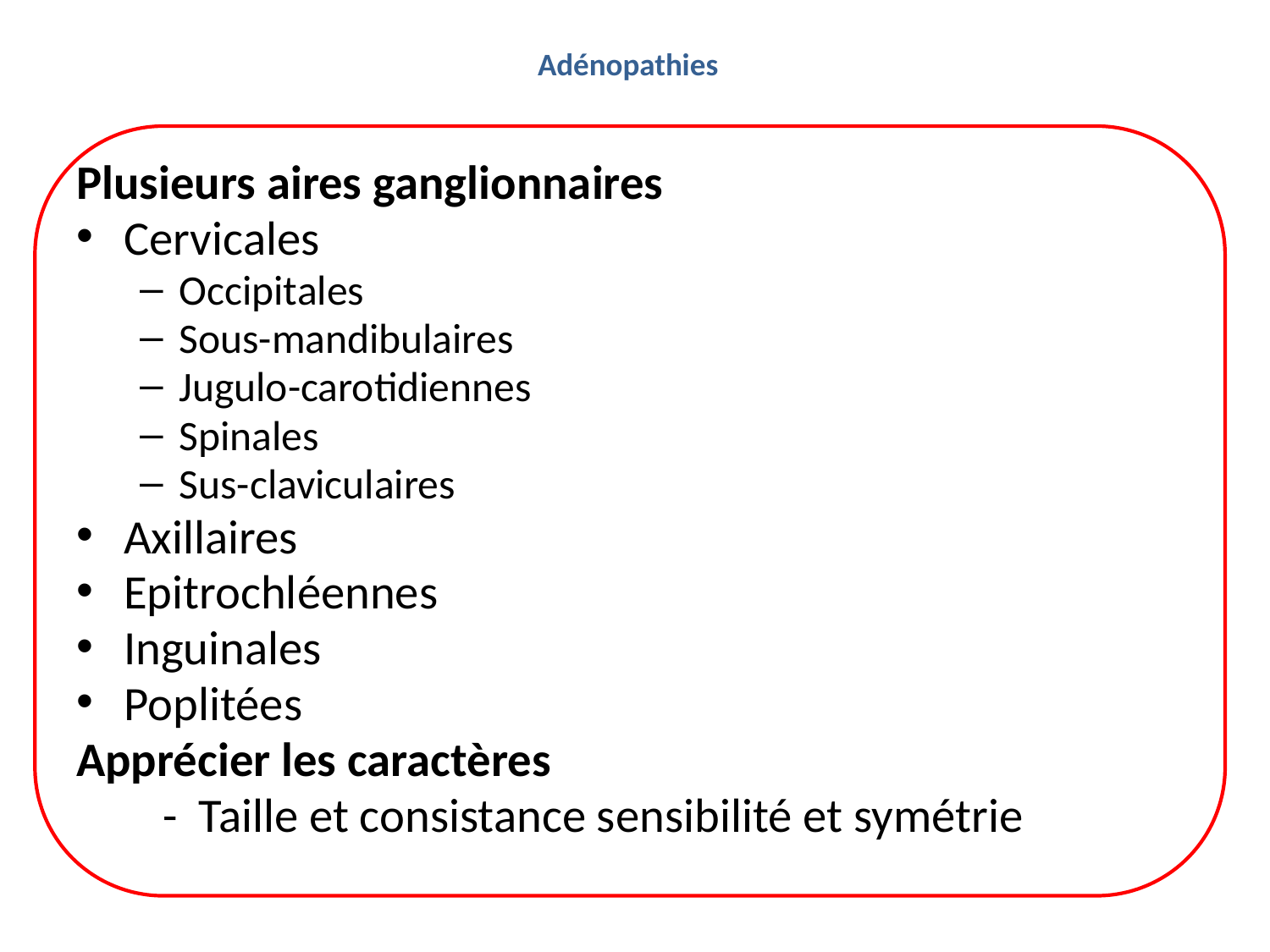

# Adénopathies

Plusieurs aires ganglionnaires
Cervicales
Occipitales
Sous-mandibulaires
Jugulo-carotidiennes
Spinales
Sus-claviculaires
Axillaires
Epitrochléennes
Inguinales
Poplitées
Apprécier les caractères
        -  Taille et consistance sensibilité et symétrie